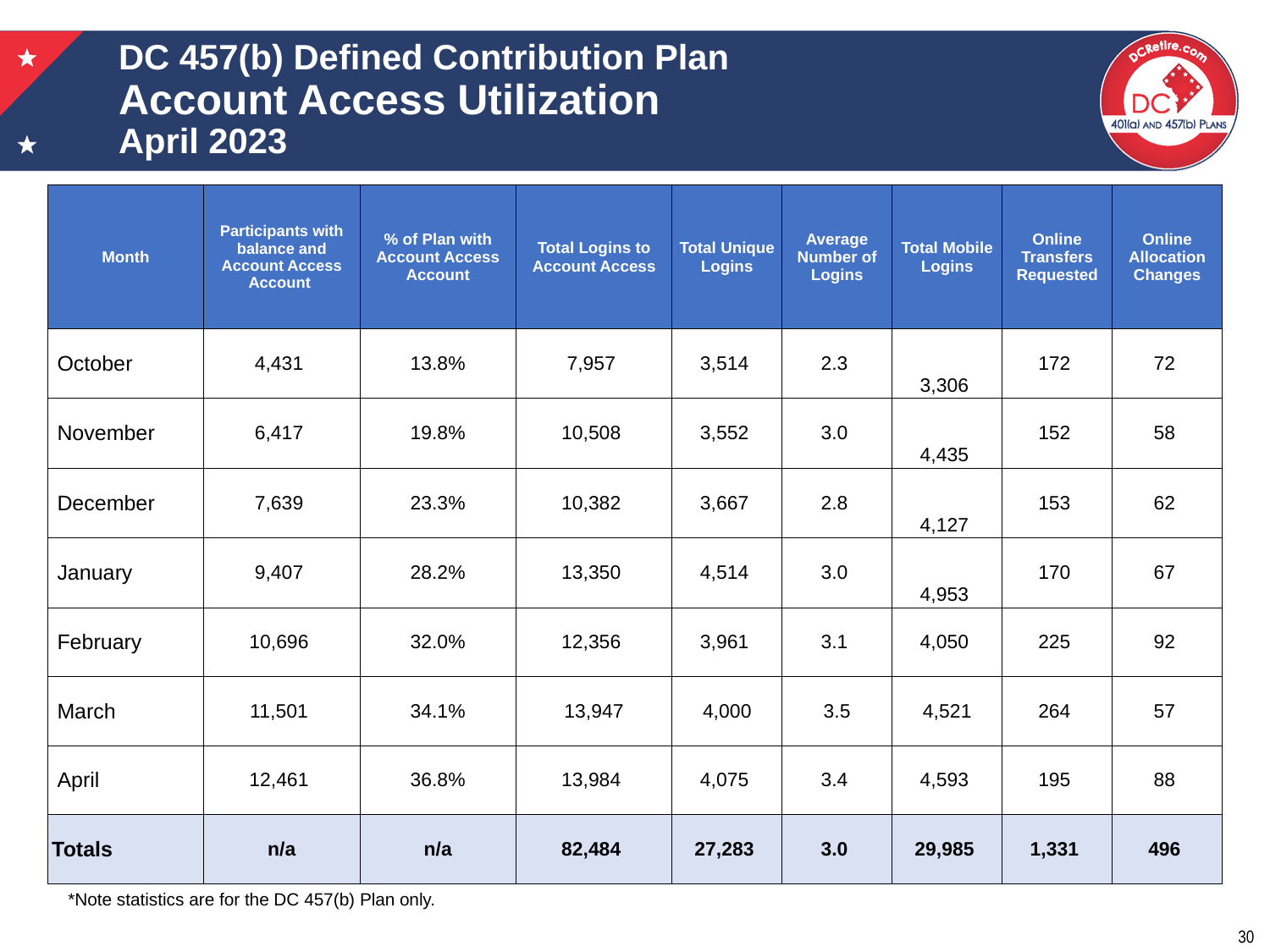

# DC 457(b) Defined Contribution Plan Account Access Utilization April 2023
| Month | Participants with balance and Account Access Account | % of Plan with Account Access Account | Total Logins to Account Access | Total Unique Logins | Average Number of Logins | Total Mobile Logins | Online Transfers Requested | Online Allocation Changes |
| --- | --- | --- | --- | --- | --- | --- | --- | --- |
| October | 4,431 | 13.8% | 7,957 | 3,514 | 2.3 | 3,306 | 172 | 72 |
| November | 6,417 | 19.8% | 10,508 | 3,552 | 3.0 | 4,435 | 152 | 58 |
| December | 7,639 | 23.3% | 10,382 | 3,667 | 2.8 | 4,127 | 153 | 62 |
| January | 9,407 | 28.2% | 13,350 | 4,514 | 3.0 | 4,953 | 170 | 67 |
| February | 10,696 | 32.0% | 12,356 | 3,961 | 3.1 | 4,050 | 225 | 92 |
| March | 11,501 | 34.1% | 13,947 | 4,000 | 3.5 | 4,521 | 264 | 57 |
| April | 12,461 | 36.8% | 13,984 | 4,075 | 3.4 | 4,593 | 195 | 88 |
| Totals | n/a | n/a | 82,484 | 27,283 | 3.0 | 29,985 | 1,331 | 496 |
*Note statistics are for the DC 457(b) Plan only.